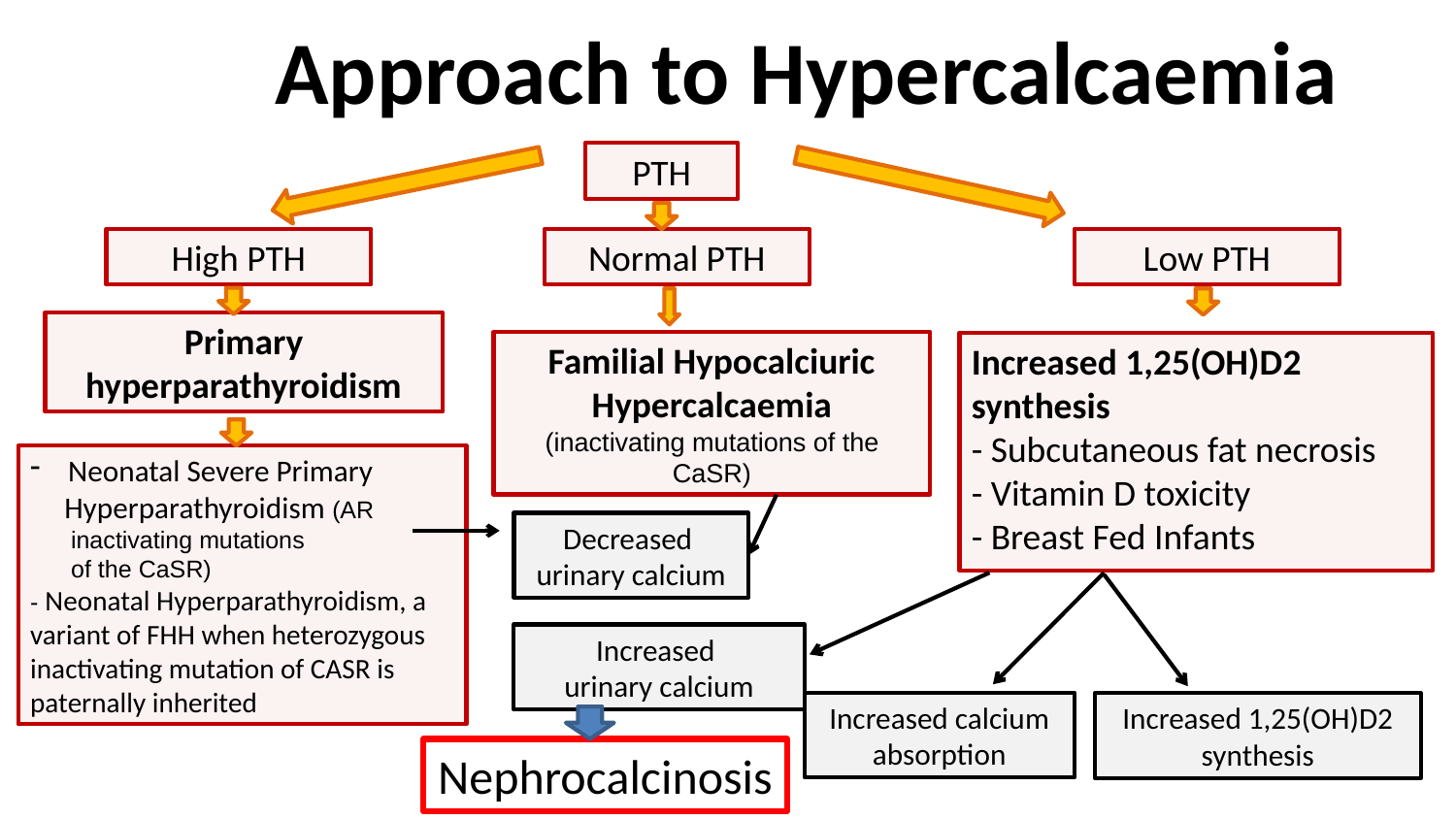

# Approach to Hypercalcaemia

PTH

Low PTH
High PTH
Normal PTH

Primary hyperparathyroidism
Familial Hypocalciuric Hypercalcaemia
(inactivating mutations of the CaSR)
Increased 1,25(OH)D2 synthesis
- Subcutaneous fat necrosis
- Vitamin D toxicity
- Breast Fed Infants

Neonatal Severe Primary
     Hyperparathyroidism (AR
      inactivating mutations
      of the CaSR)
- Neonatal Hyperparathyroidism, a variant of FHH when heterozygous
inactivating mutation of CASR is paternally inherited
Decreased
urinary calcium
Increased
urinary calcium
Increased calcium absorption
Increased 1,25(OH)D2 synthesis

Nephrocalcinosis